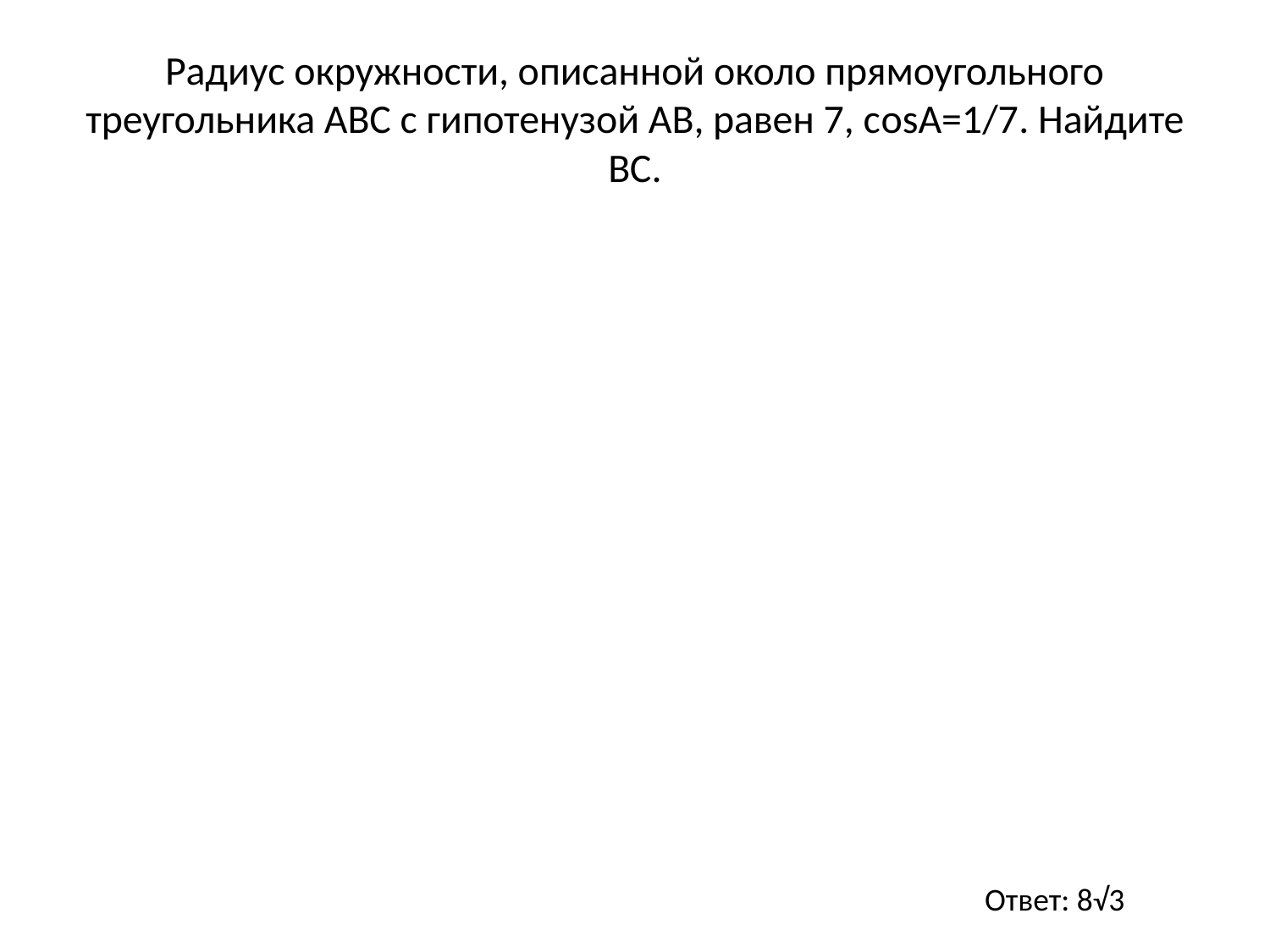

# Радиус окружности, описанной около прямоугольного треугольника АВС с гипотенузой АВ, равен 7, сosA=1/7. Найдите ВС.
Ответ: 8√3